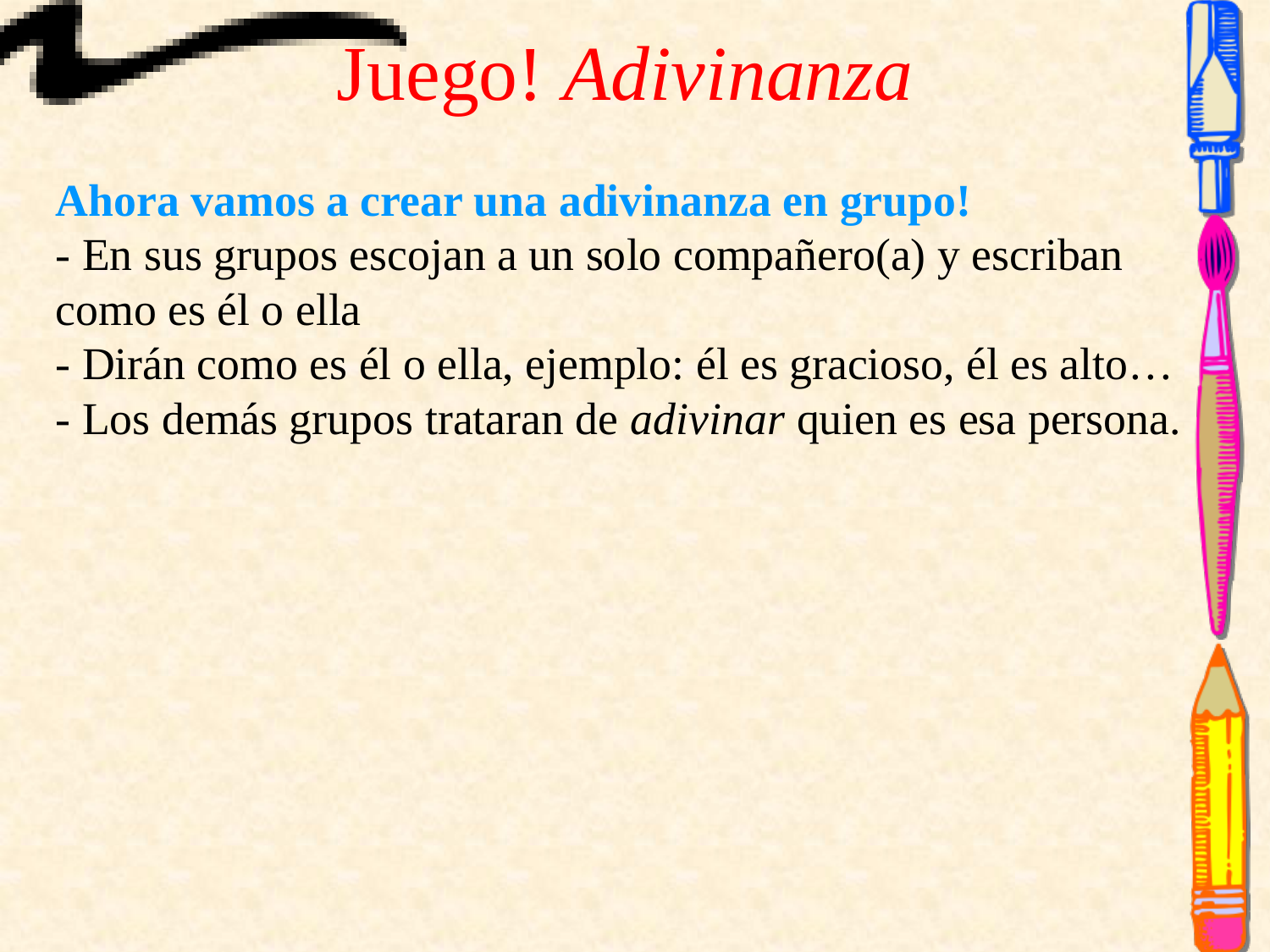

# Juego! Adivinanza

Ahora vamos a crear una adivinanza en grupo!
- En sus grupos escojan a un solo compañero(a) y escriban como es él o ella
- Dirán como es él o ella, ejemplo: él es gracioso, él es alto…
- Los demás grupos trataran de adivinar quien es esa persona.